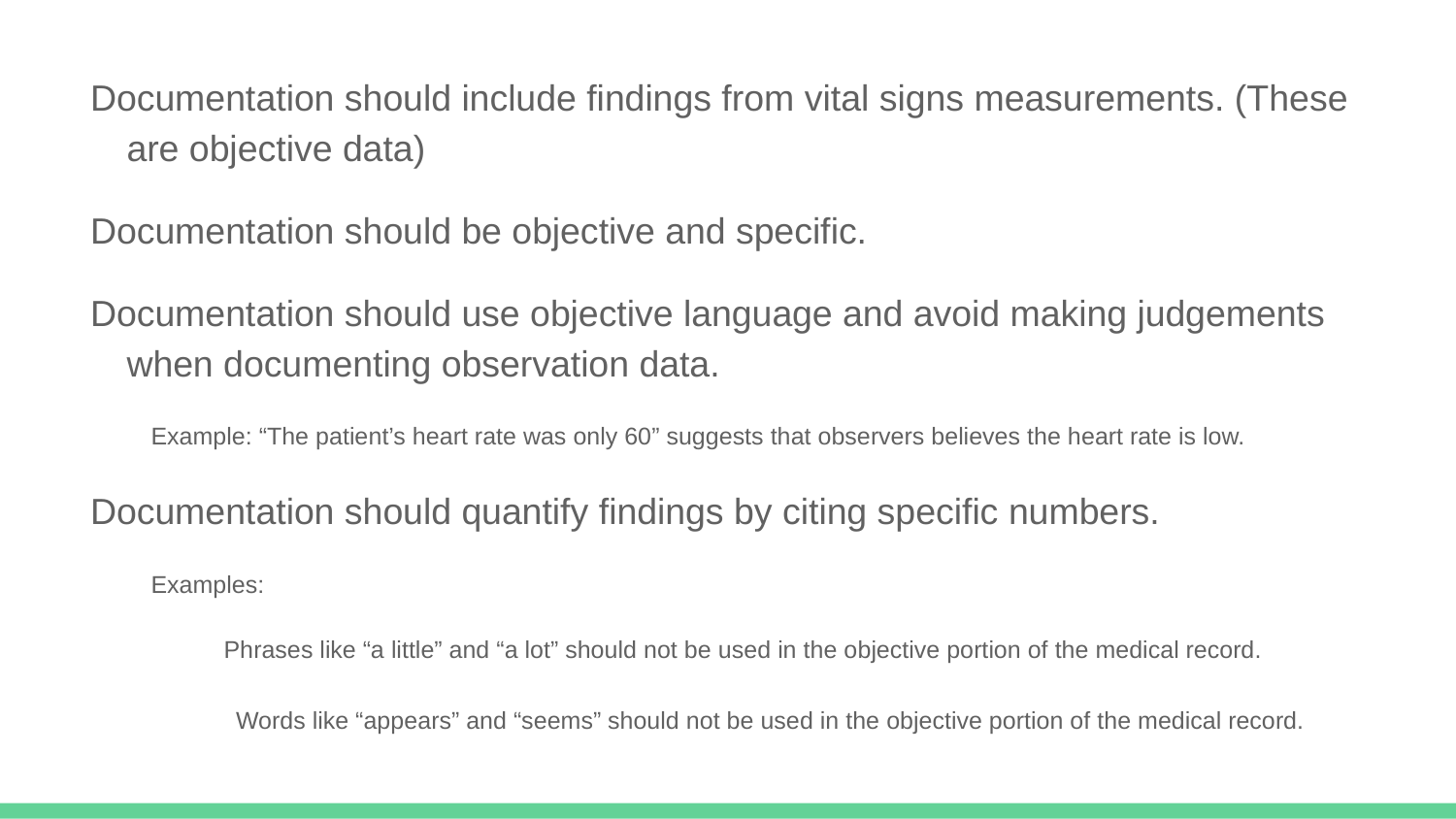

Documentation should include findings from vital signs measurements. (These are objective data)
Documentation should be objective and specific.
Documentation should use objective language and avoid making judgements when documenting observation data.
Example: “The patient’s heart rate was only 60” suggests that observers believes the heart rate is low.
Documentation should quantify findings by citing specific numbers.
Examples:
Phrases like “a little” and “a lot” should not be used in the objective portion of the medical record.
Words like “appears” and “seems” should not be used in the objective portion of the medical record.